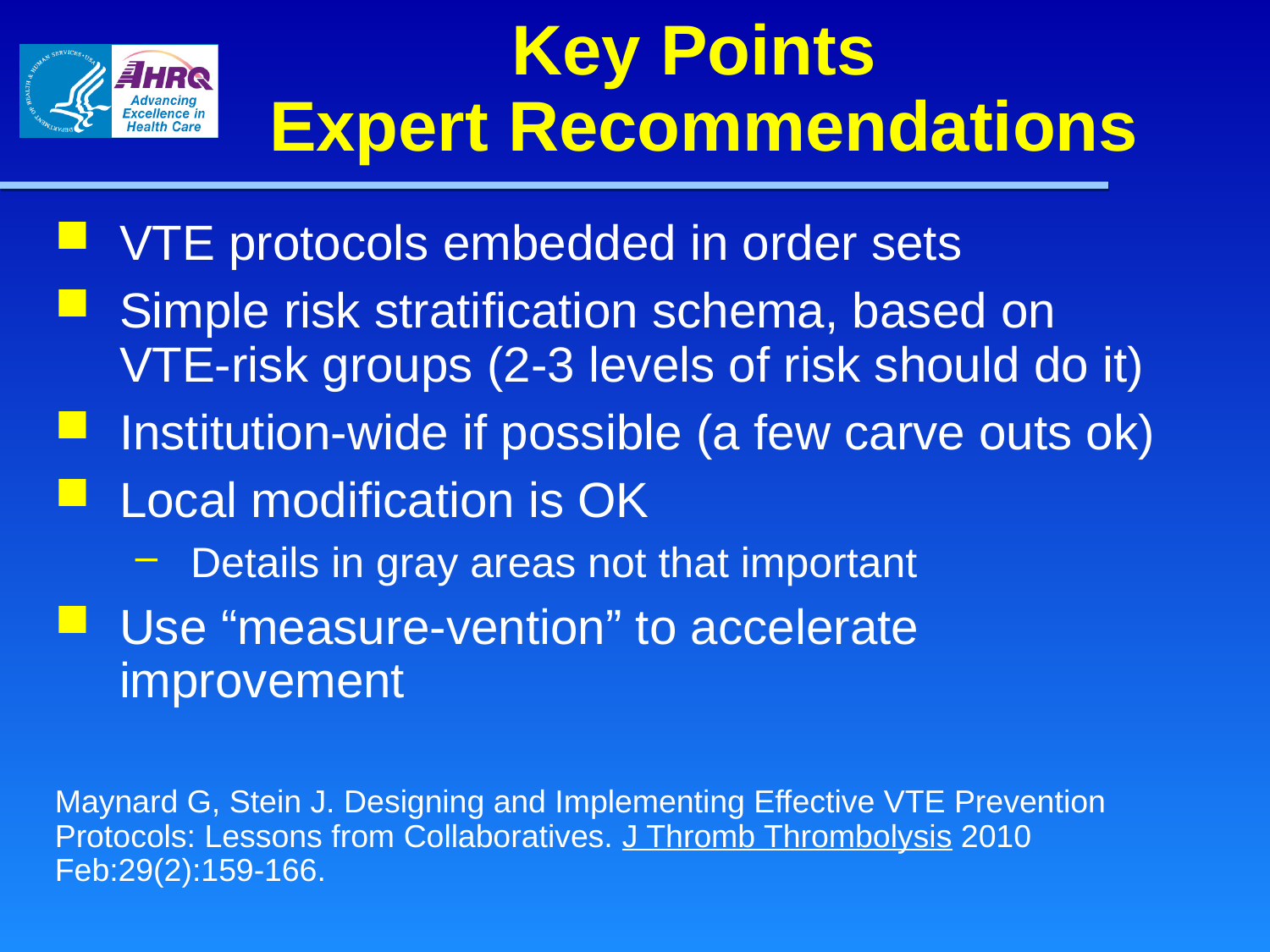

Key Points
Expert Recommendations
VTE protocols embedded in order sets
Simple risk stratification schema, based on         VTE-risk groups (2-3 levels of risk should do it)
Institution-wide if possible (a few carve outs ok)
Local modification is OK
Details in gray areas not that important
Use “measure-vention” to accelerate improvement

Maynard G, Stein J. Designing and Implementing Effective VTE Prevention Protocols: Lessons from Collaboratives. J Thromb Thrombolysis 2010 Feb:29(2):159-166.